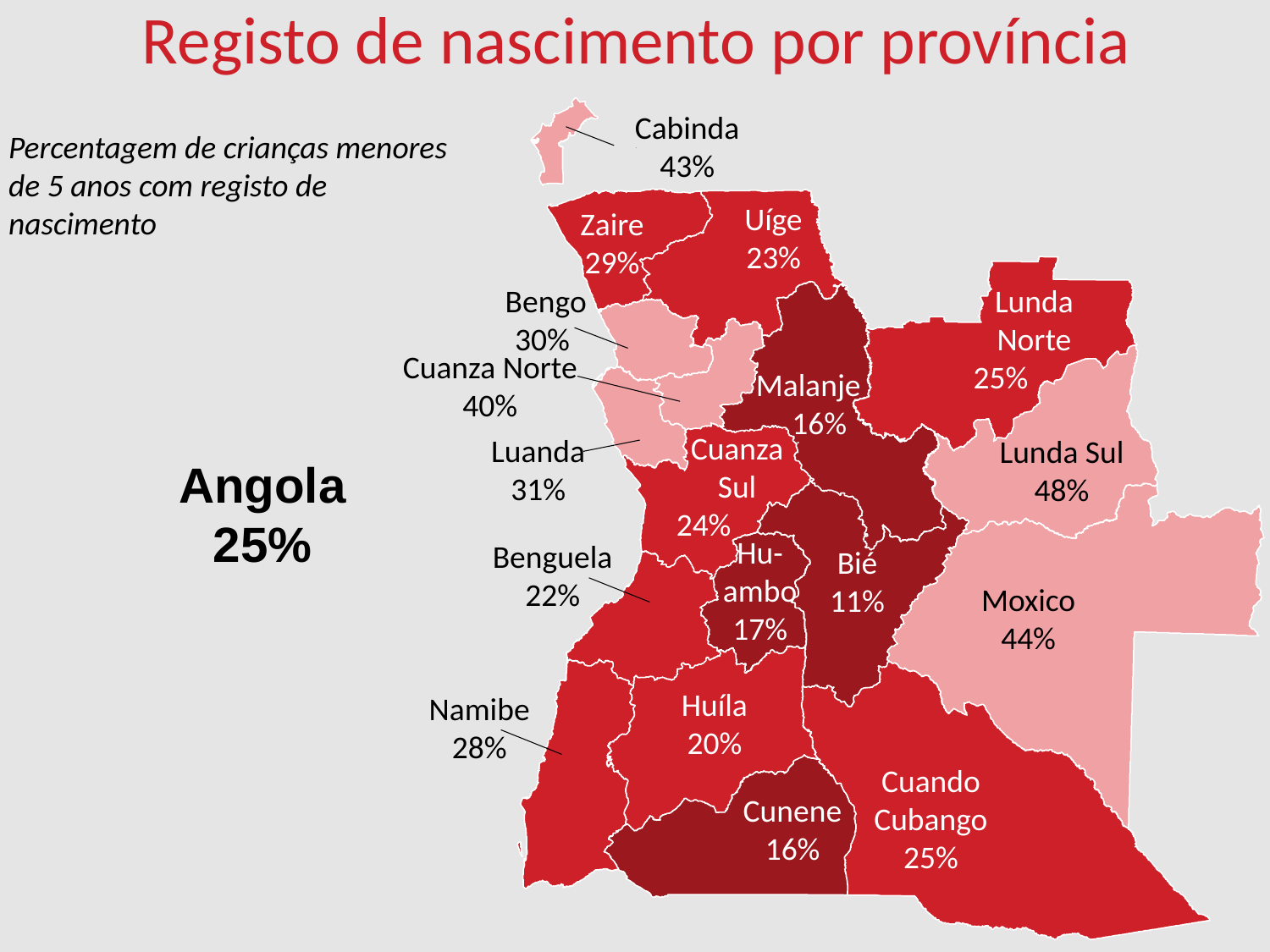

Registo de nascimento por província

Cabinda
43%
Percentagem de crianças menores de 5 anos com registo de nascimento
Uíge
23%
Zaire
29%
Bengo
30%
Lunda Norte
25%
Cuanza Norte
40%
Malanje
   16%
Cuanza Sul
24%
Luanda
31%
Lunda Sul
48%
Angola
25%
Hu-
ambo
17%
Benguela
22%
Bié
11%
Moxico
44%
Huíla
20%
Namibe
28%
Cuando Cubango
25%
Cunene
16%